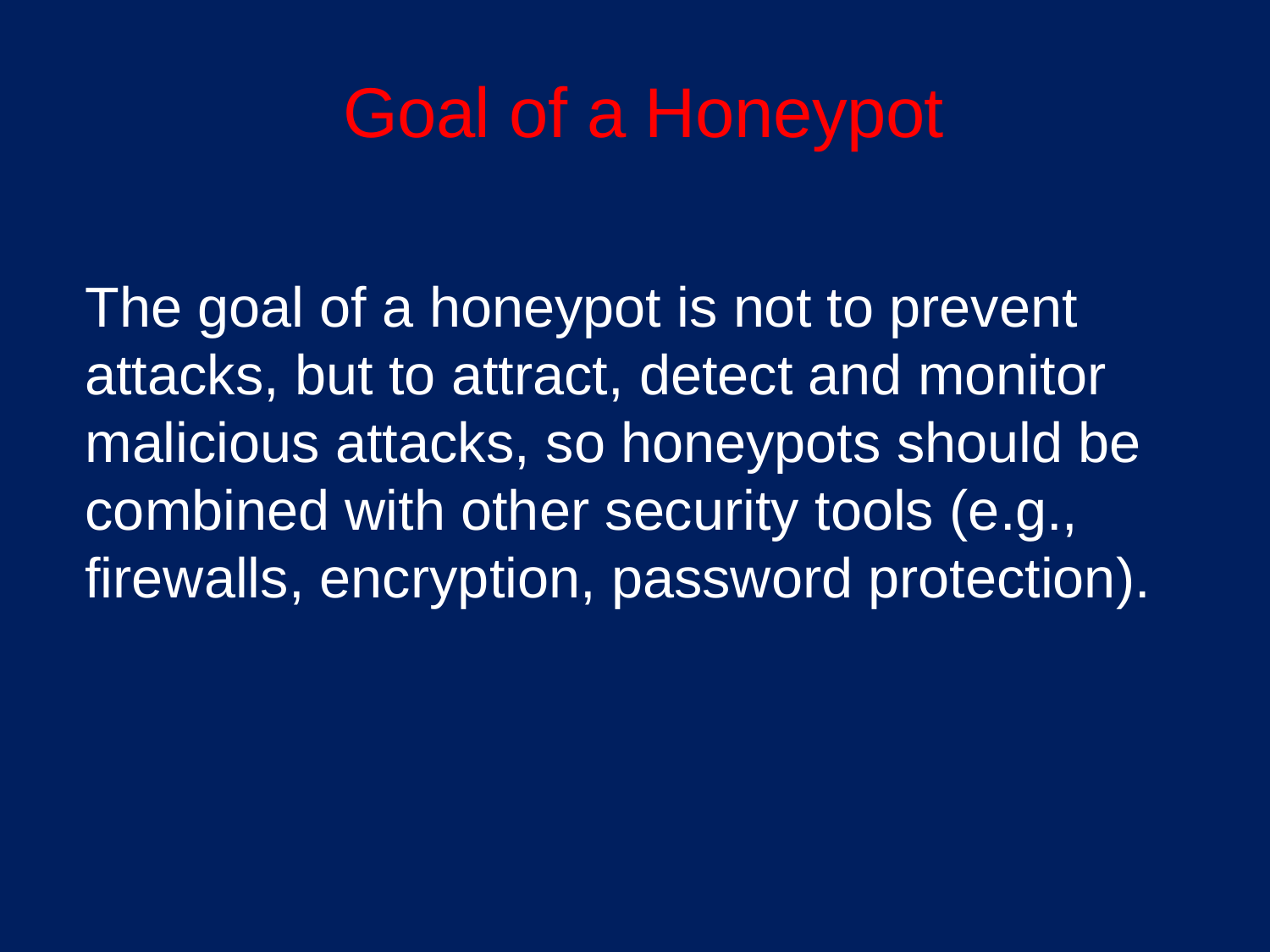

# Goal of a Honeypot
The goal of a honeypot is not to prevent attacks, but to attract, detect and monitor malicious attacks, so honeypots should be combined with other security tools (e.g., firewalls, encryption, password protection).